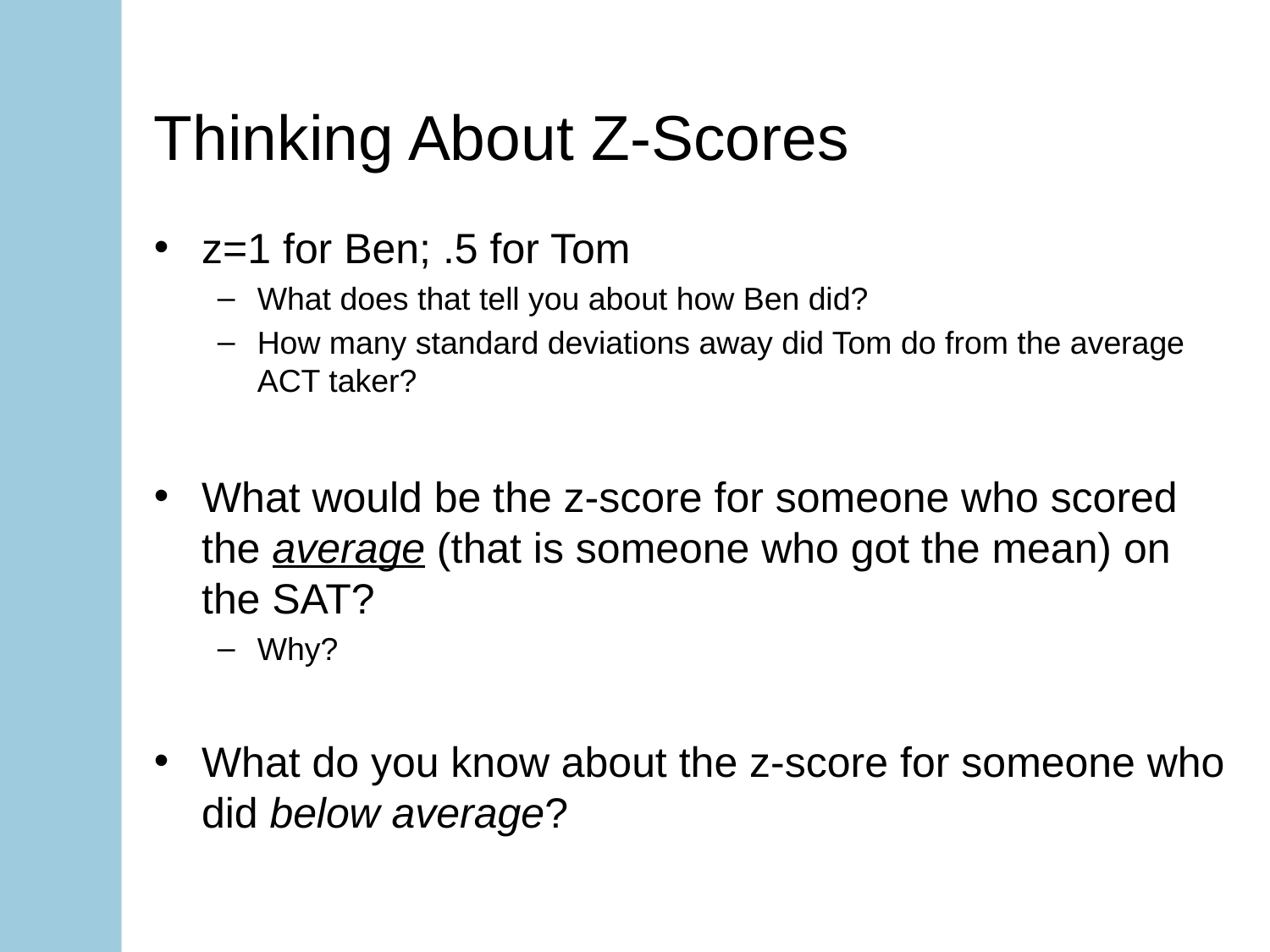

# Thinking About Z-Scores
z=1 for Ben; .5 for Tom
What does that tell you about how Ben did?
How many standard deviations away did Tom do from the average ACT taker?

What would be the z-score for someone who scored the average (that is someone who got the mean) on the SAT?
Why?

What do you know about the z-score for someone who did below average?